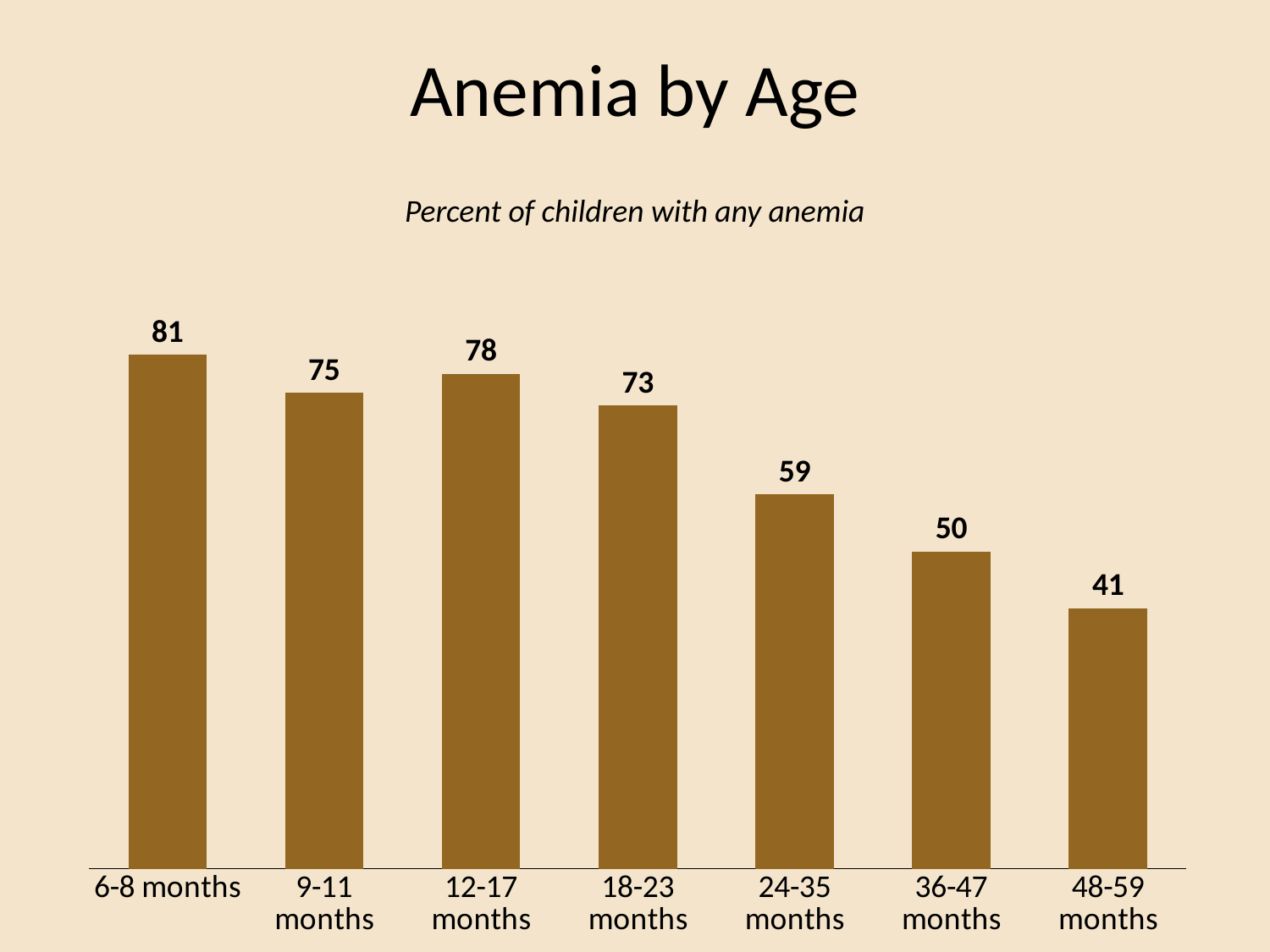

# Anemia by Age
Percent of children with any anemia

### Chart

| Category | Age in months |
|---|---|
| 6-8 months | 81.0 |
| 9-11 months | 75.0 |
| 12-17 months | 78.0 |
| 18-23 months | 73.0 |
| 24-35 months | 59.0 |
| 36-47 months | 50.0 |
| 48-59 months | 41.0 |